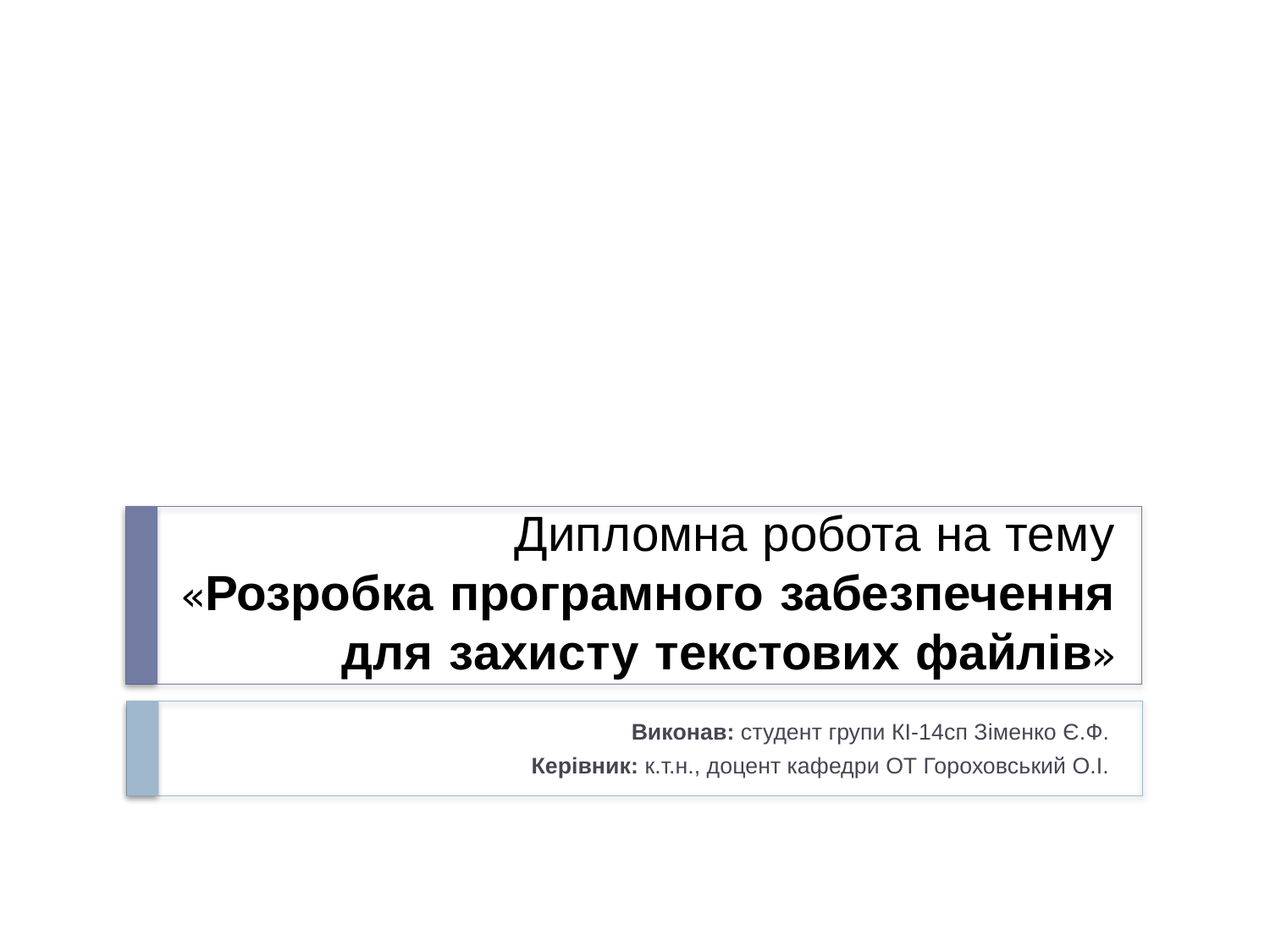

# Дипломна робота на тему «Розробка програмного забезпечення для захисту текстових файлів»
Виконав: студент групи КІ-14сп Зіменко Є.Ф.
Керівник: к.т.н., доцент кафедри ОТ Гороховський О.І.